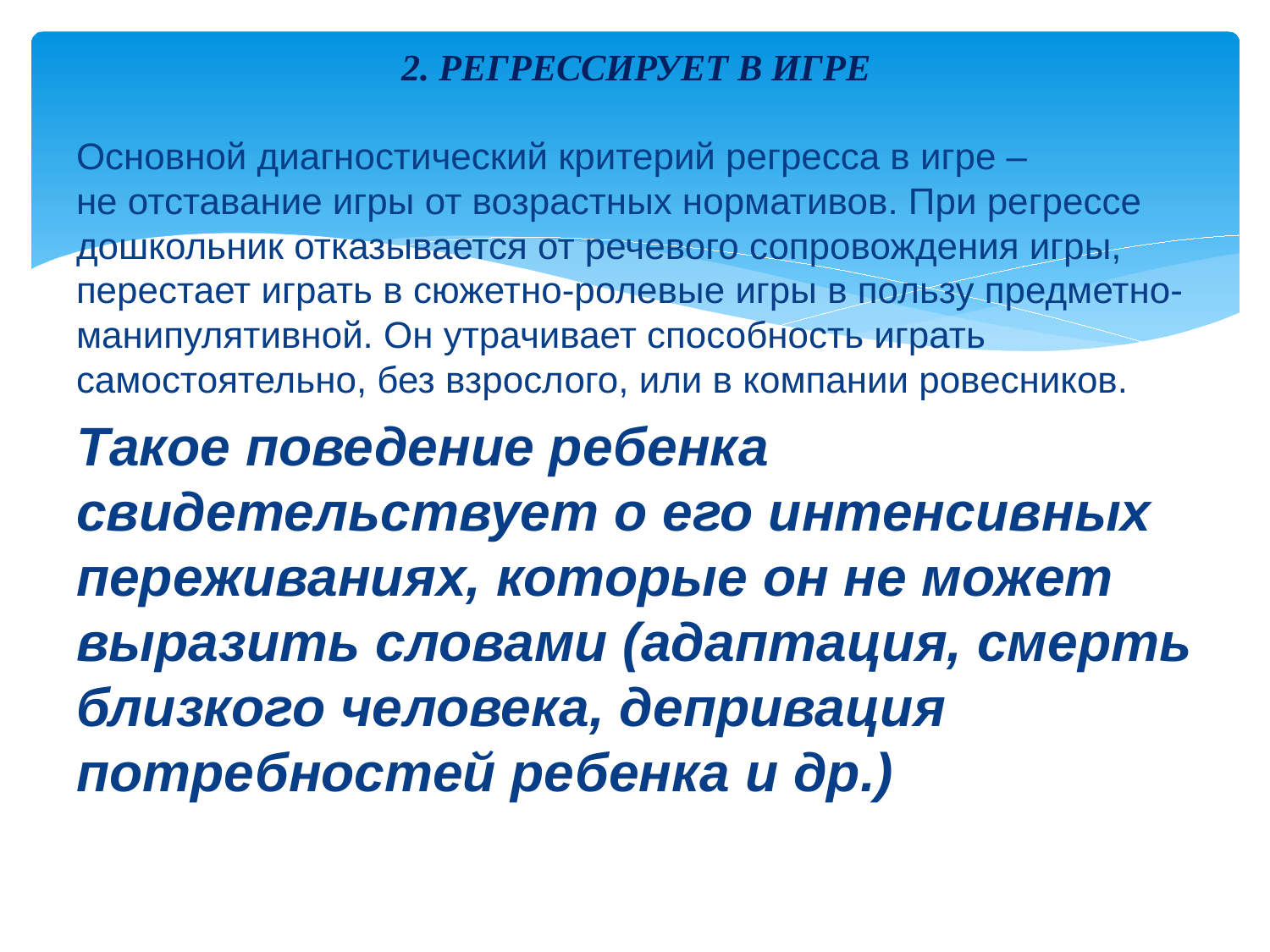

# 2. РЕГРЕССИРУЕТ В ИГРЕ
Основной диагностический критерий регресса в игре – не отставание игры от возрастных нормативов. При регрессе дошкольник отказывается от речевого сопровождения игры, перестает играть в сюжетно-ролевые игры в пользу предметно-манипулятивной. Он утрачивает способность играть самостоятельно, без взрослого, или в компании ровесников.
Такое поведение ребенка свидетельствует о его интенсивных переживаниях, которые он не может выразить словами (адаптация, смерть близкого человека, депривация потребностей ребенка и др.)